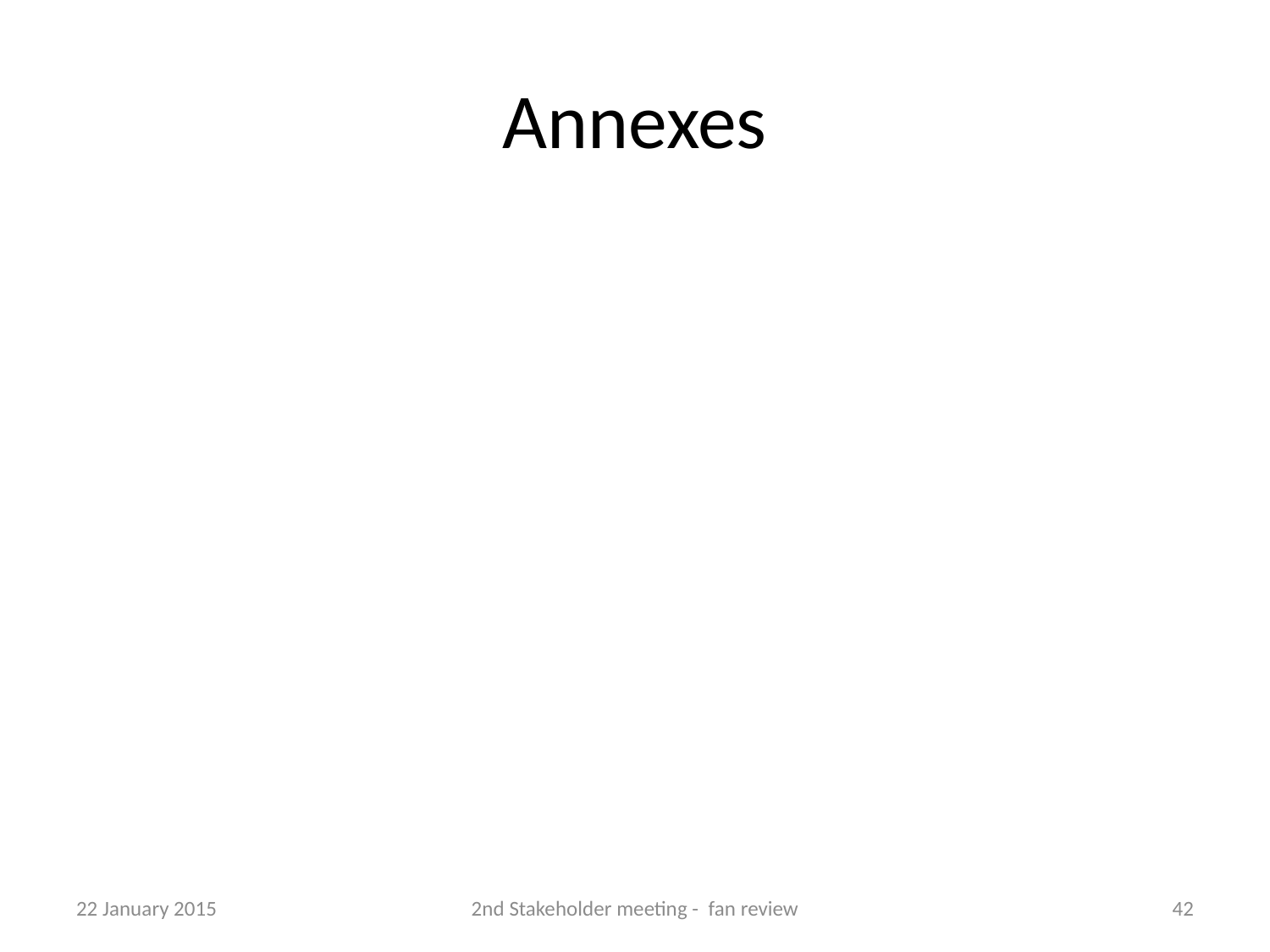

# Annexes
22 January 2015
2nd Stakeholder meeting -  fan review
42